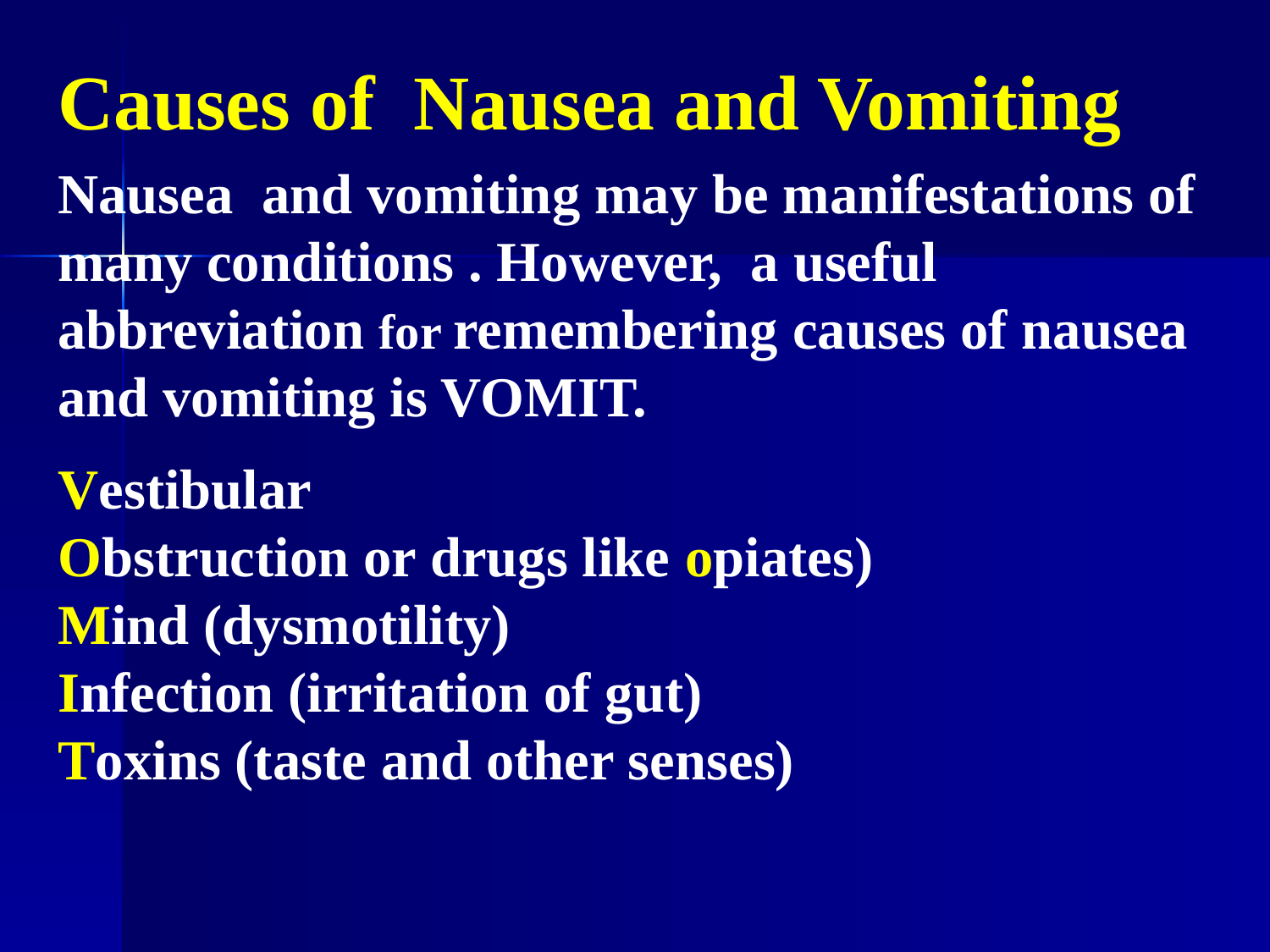

Causes of  Nausea and Vomiting
Nausea  and vomiting may be manifestations of many conditions . However,  a useful abbreviation for remembering causes of nausea and vomiting is VOMIT.

Vestibular
Obstruction or drugs like opiates)
Mind (dysmotility)
Infection (irritation of gut)
Toxins (taste and other senses)